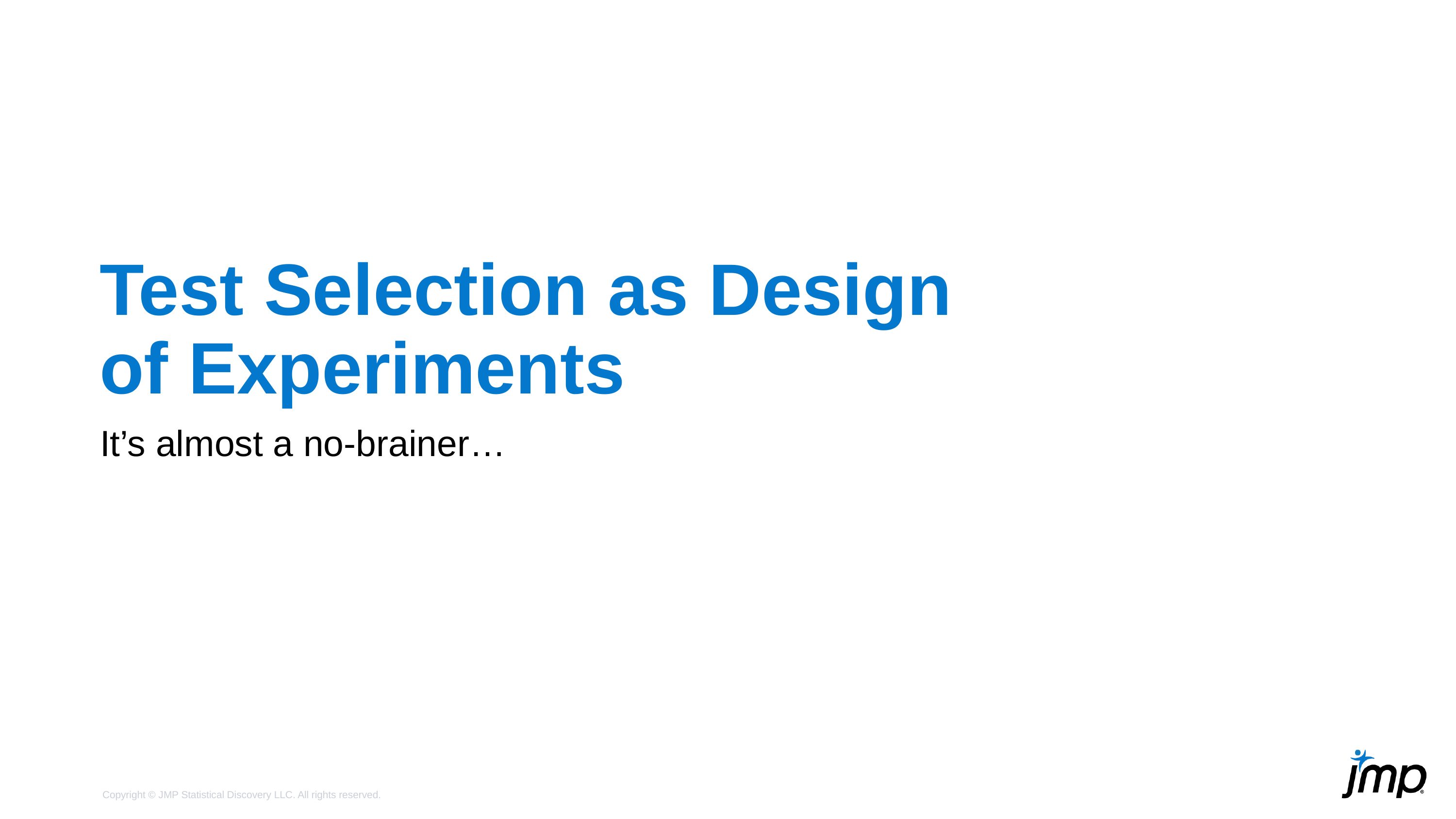

# Test Selection as Design of Experiments
It’s almost a no-brainer…